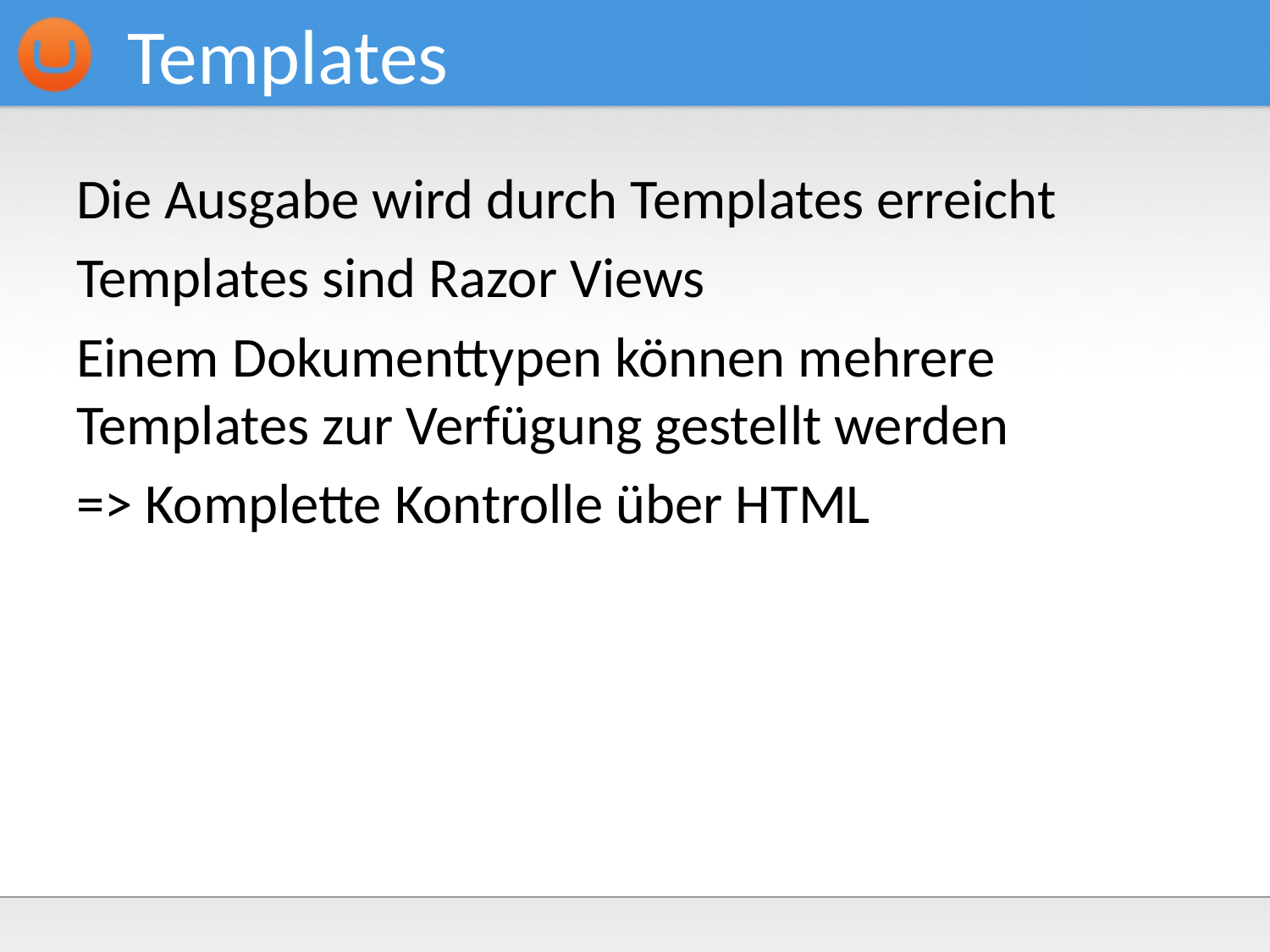

# Templates
Die Ausgabe wird durch Templates erreicht
Templates sind Razor Views
Einem Dokumenttypen können mehrere Templates zur Verfügung gestellt werden
=> Komplette Kontrolle über HTML